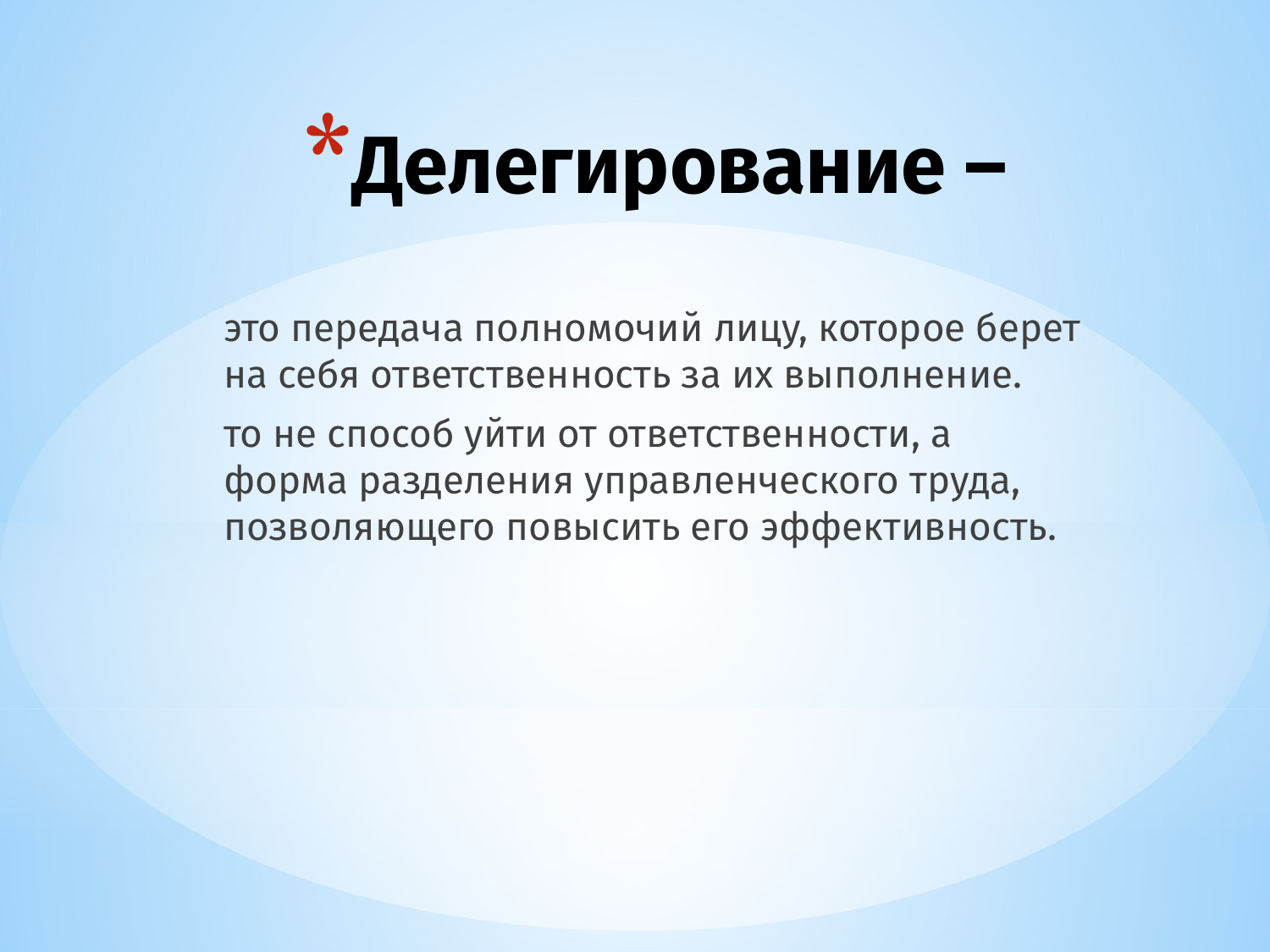

# Делегирование –
это передача полномочий лицу, которое берет на себя ответственность за их выполнение.
то не способ уйти от ответственности, а форма разделения управленческого труда, позволяющего повысить его эффективность.